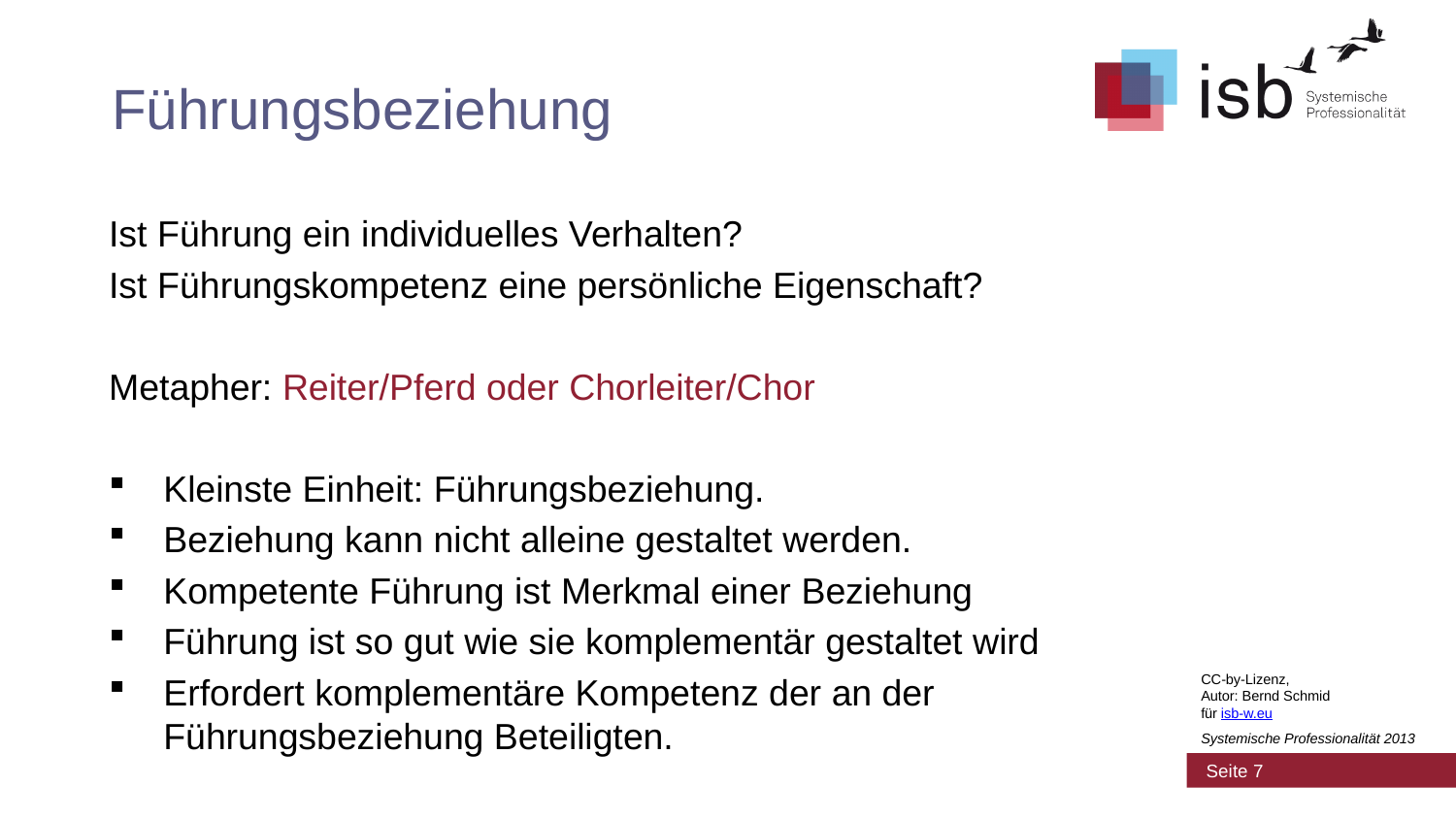

# Führungsbeziehung
Ist Führung ein individuelles Verhalten?
Ist Führungskompetenz eine persönliche Eigenschaft?

Metapher: Reiter/Pferd oder Chorleiter/Chor

Kleinste Einheit: Führungsbeziehung.
Beziehung kann nicht alleine gestaltet werden.
Kompetente Führung ist Merkmal einer Beziehung
Führung ist so gut wie sie komplementär gestaltet wird
Erfordert komplementäre Kompetenz der an der Führungsbeziehung Beteiligten.

CC-by-Lizenz,
Autor: Bernd Schmid
für isb-w.eu
Systemische Professionalität 2013
 Seite 7